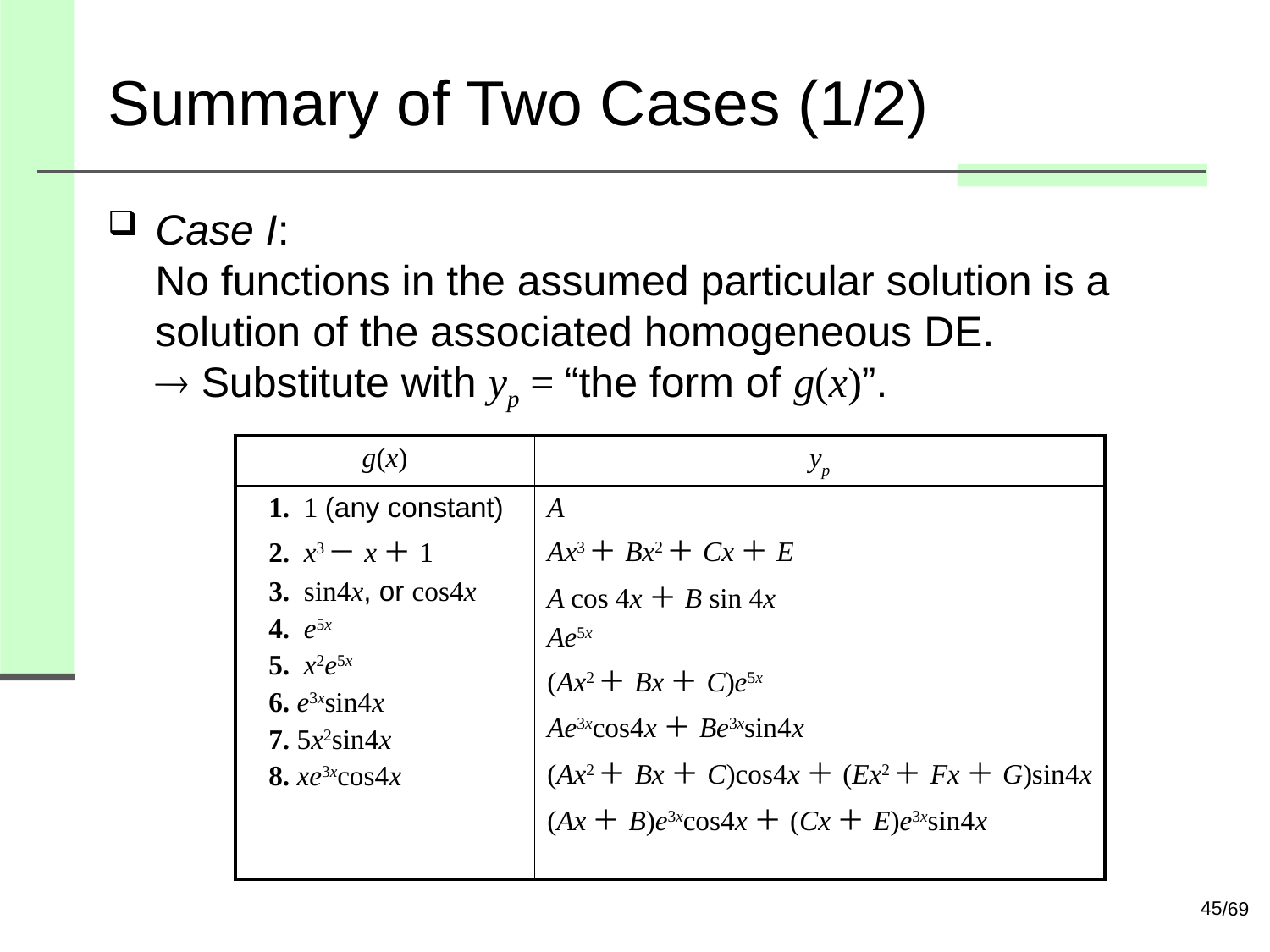

# Summary of Two Cases (1/2)
Case I:
No functions in the assumed particular solution is a solution of the associated homogeneous DE.
→ Substitute with yp = “the form of g(x)”.
| g(x) | yp |
| --- | --- |
| 1. 1 (any constant) 2. x3－x＋1 3. sin4x, or cos4x 4. e5x 5. x2e5x 6. e3xsin4x 7. 5x2sin4x 8. xe3xcos4x | A Ax3＋Bx2＋Cx＋E A cos 4x＋B sin 4x Ae5x (Ax2＋Bx＋C)e5x Ae3xcos4x＋Be3xsin4x (Ax2＋Bx＋C)cos4x＋(Ex2＋Fx＋G)sin4x (Ax＋B)e3xcos4x＋(Cx＋E)e3xsin4x |
45